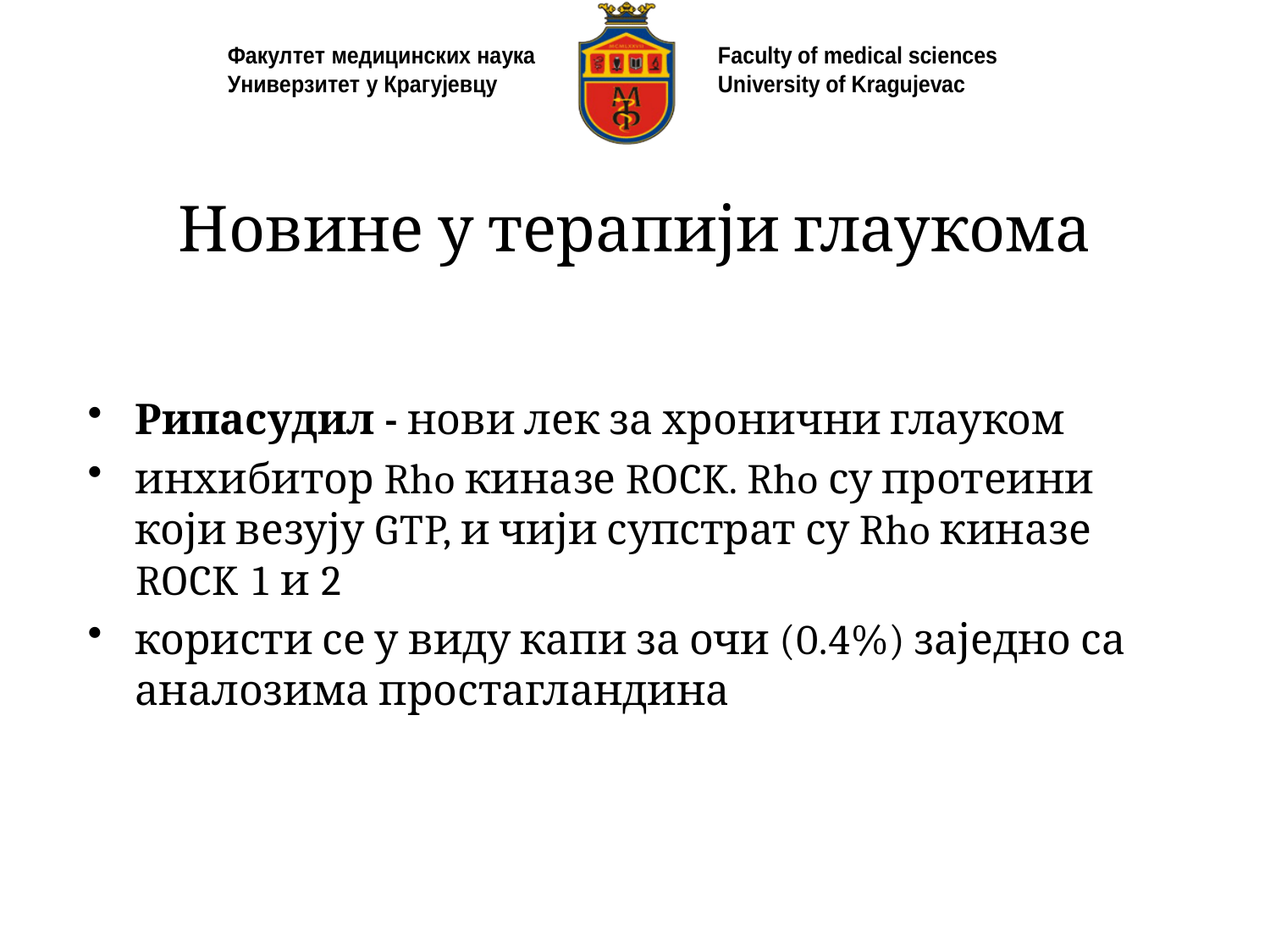

# Новине у терапији глаукома
Рипасудил - нови лек за хронични глауком
инхибитор Rho киназе ROCK. Rho су протеини који везују GTP, и чији супстрат су Rho киназе ROCK 1 и 2
користи се у виду капи за очи (0.4%) заједно са аналозима простагландина